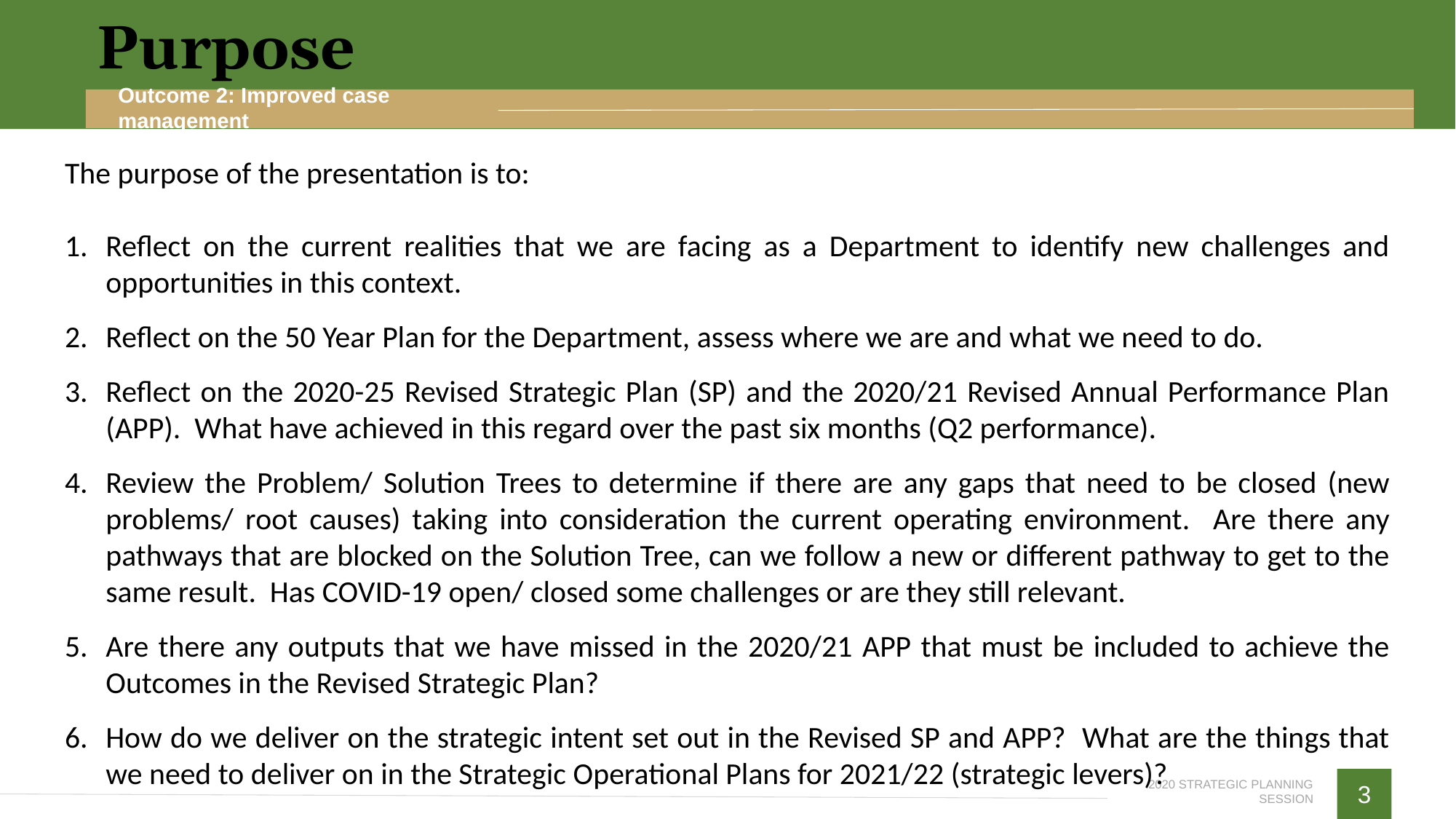

Purpose

Outcome 2: Improved case management
The purpose of the presentation is to:

Reflect on the current realities that we are facing as a Department to identify new challenges and opportunities in this context.
Reflect on the 50 Year Plan for the Department, assess where we are and what we need to do.
Reflect on the 2020-25 Revised Strategic Plan (SP) and the 2020/21 Revised Annual Performance Plan (APP).  What have achieved in this regard over the past six months (Q2 performance).
Review the Problem/ Solution Trees to determine if there are any gaps that need to be closed (new problems/ root causes) taking into consideration the current operating environment.  Are there any pathways that are blocked on the Solution Tree, can we follow a new or different pathway to get to the same result.  Has COVID-19 open/ closed some challenges or are they still relevant.
Are there any outputs that we have missed in the 2020/21 APP that must be included to achieve the Outcomes in the Revised Strategic Plan?
How do we deliver on the strategic intent set out in the Revised SP and APP?  What are the things that we need to deliver on in the Strategic Operational Plans for 2021/22 (strategic levers)?